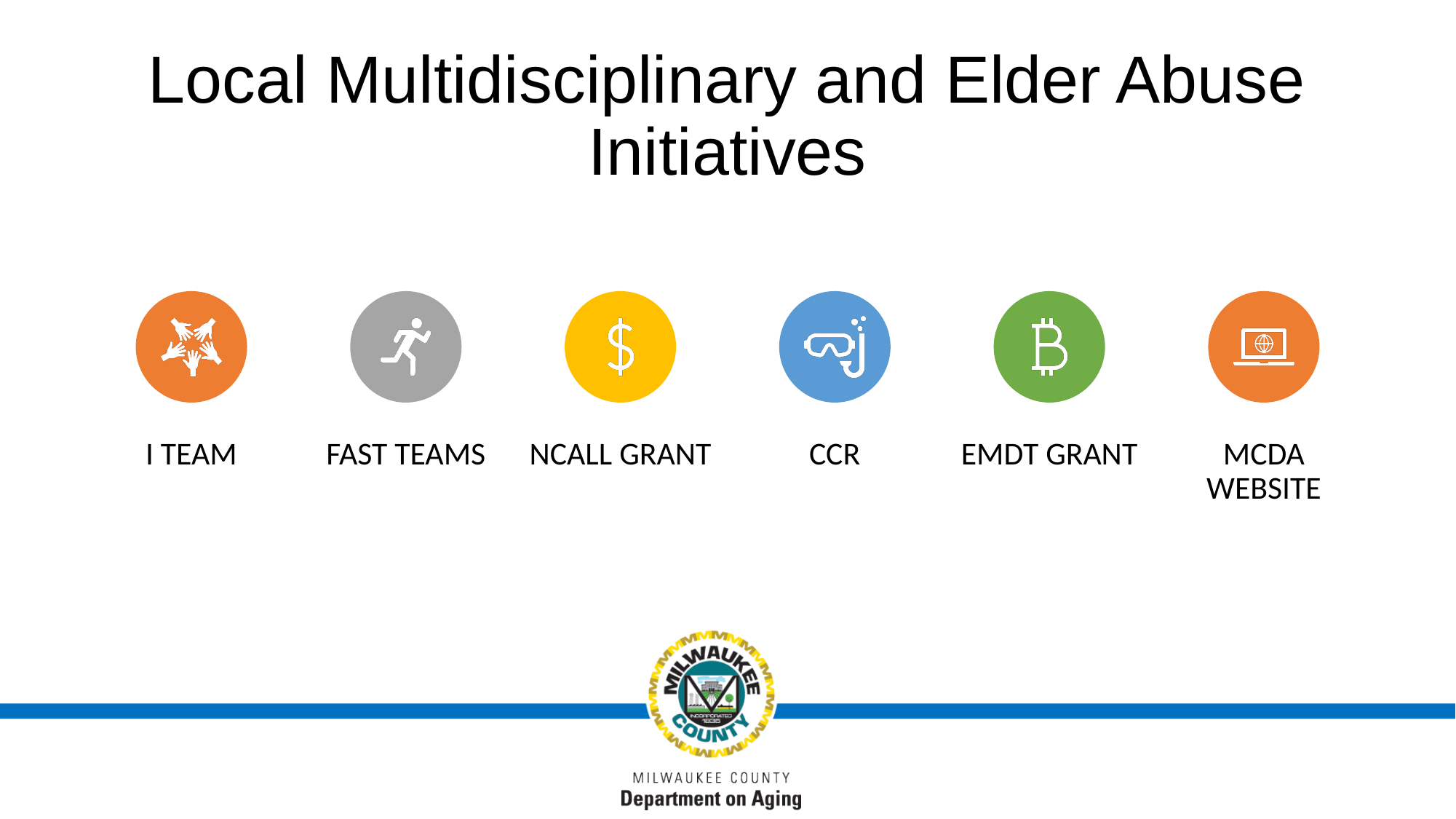

# Local Multidisciplinary and Elder Abuse Initiatives
I TEAM
FAST TEAMS
NCALL GRANT
CCR
EMDT GRANT
MCDA WEBSITE